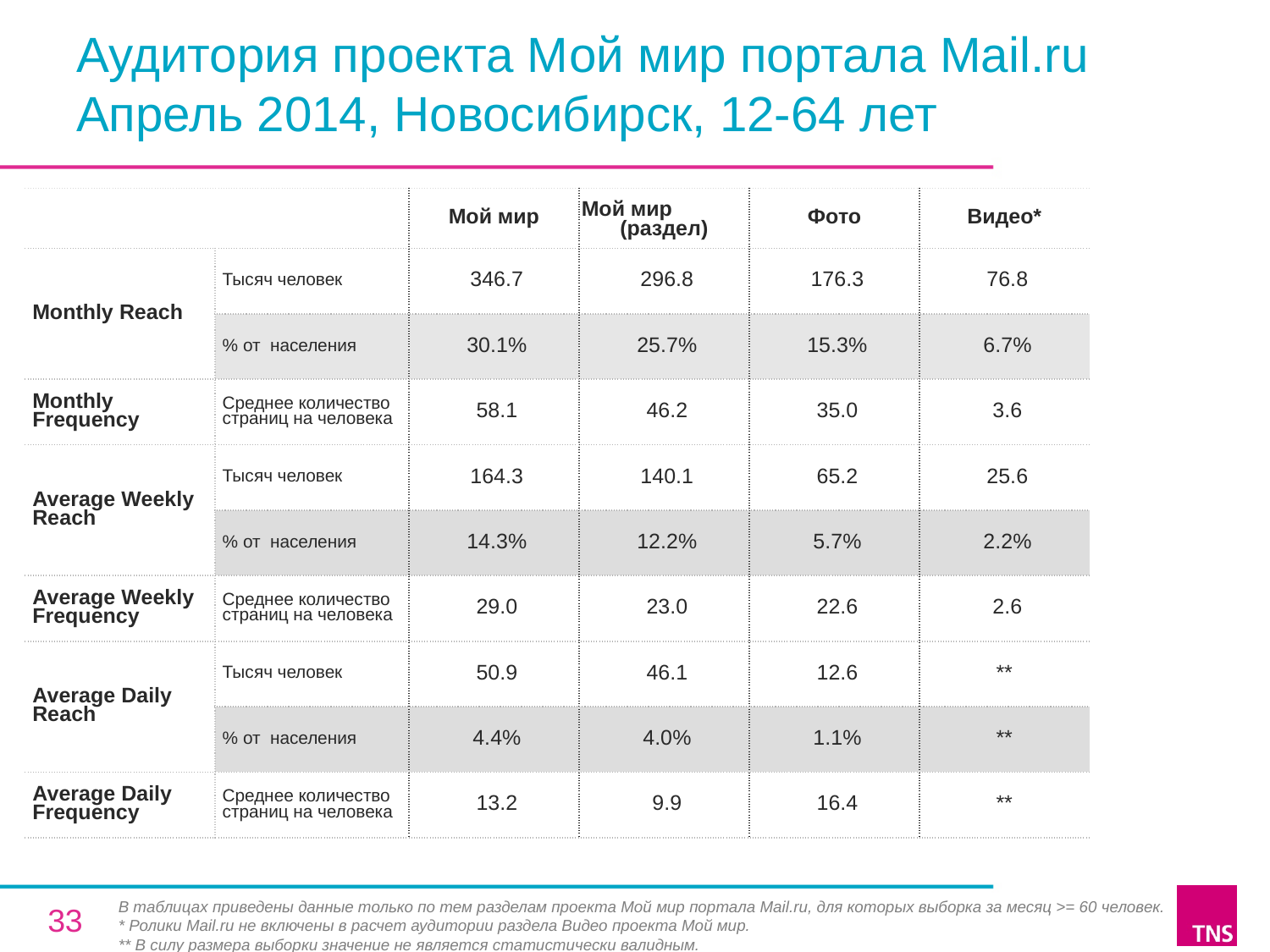

# Аудитория проекта Мой мир портала Mail.ru Апрель 2014, Новосибирск, 12-64 лет
|  |  | Мой мир | Мой мир (раздел) | Фото | Видео\* |
| --- | --- | --- | --- | --- | --- |
| Monthly Reach | Тысяч человек | 346.7 | 296.8 | 176.3 | 76.8 |
|  | % от населения | 30.1% | 25.7% | 15.3% | 6.7% |
| Monthly Frequency | Среднее количество страниц на человека | 58.1 | 46.2 | 35.0 | 3.6 |
| Average Weekly Reach | Тысяч человек | 164.3 | 140.1 | 65.2 | 25.6 |
|  | % от населения | 14.3% | 12.2% | 5.7% | 2.2% |
| Average Weekly Frequency | Среднее количество страниц на человека | 29.0 | 23.0 | 22.6 | 2.6 |
| Average Daily Reach | Тысяч человек | 50.9 | 46.1 | 12.6 | \*\* |
|  | % от населения | 4.4% | 4.0% | 1.1% | \*\* |
| Average Daily Frequency | Среднее количество страниц на человека | 13.2 | 9.9 | 16.4 | \*\* |
В таблицах приведены данные только по тем разделам проекта Мой мир портала Mail.ru, для которых выборка за месяц >= 60 человек.
* Ролики Mail.ru не включены в расчет аудитории раздела Видео проекта Мой мир.
** В силу размера выборки значение не является статистически валидным.
33